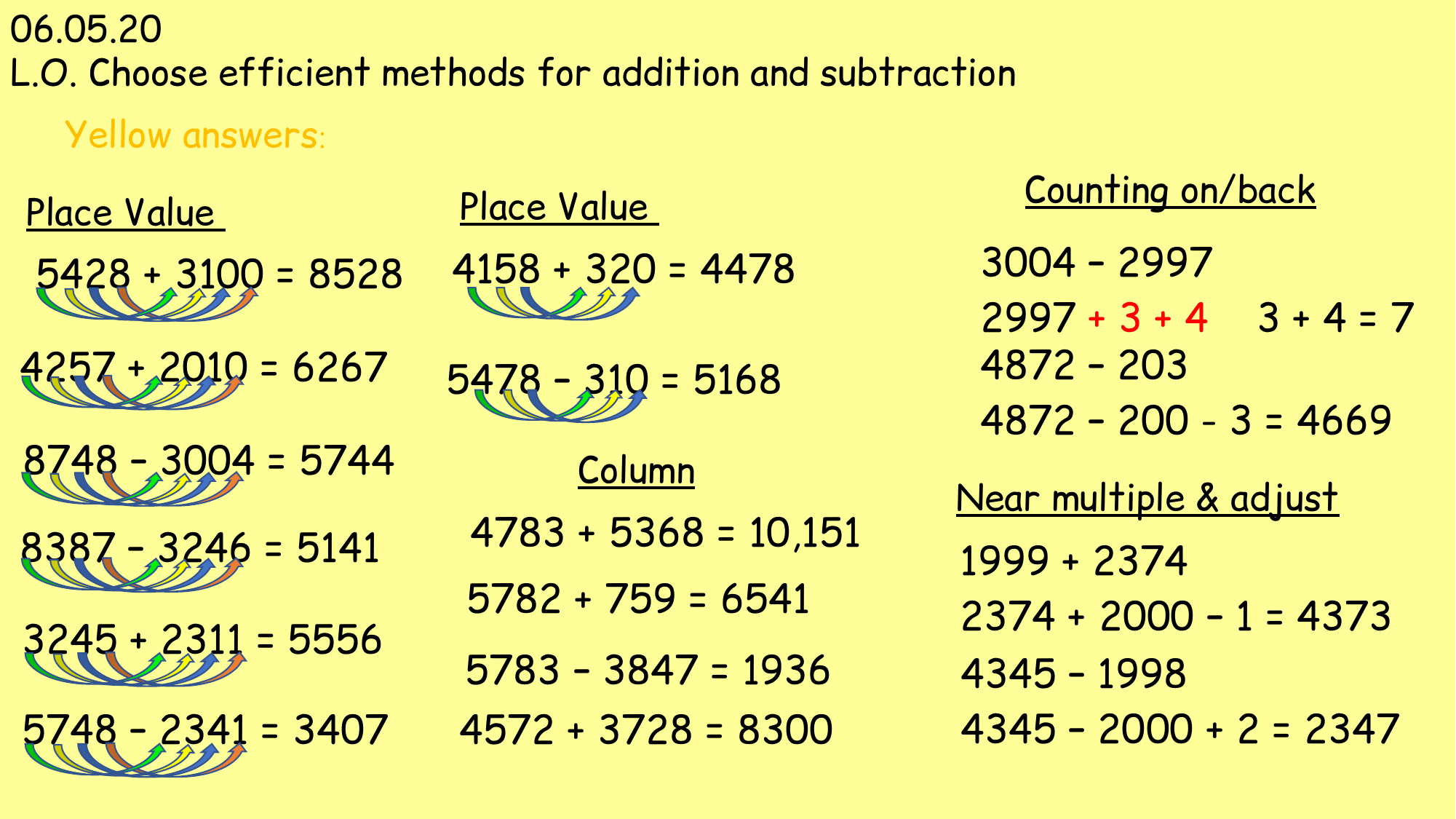

06.05.20
L.O. Choose efficient methods for addition and subtraction
Yellow answers:
Counting on/back
Place Value
Place Value
| 3004 – 2997 2997 + 3 + 4 3 + 4 = 7 |
| --- |
| 4158 + 320 = 4478 |
| --- |
| 5428 + 3100 = 8528 |
| --- |

| 4872 – 203 4872 – 200 - 3 = 4669 |
| --- |
| 4257 + 2010 = 6267 |
| --- |
| 5478 – 310 = 5168 |
| --- |

| 8748 – 3004 = 5744 |
| --- |
Column
Near multiple & adjust

| 4783 + 5368 = 10,151 |
| --- |
| 8387 – 3246 = 5141 |
| --- |
| 1999 + 2374 2374 + 2000 – 1 = 4373 |
| --- |

| 5782 + 759 = 6541 |
| --- |
| 3245 + 2311 = 5556 |
| --- |
| 5783 – 3847 = 1936 |
| --- |
| 4345 – 1998 4345 – 2000 + 2 = 2347 |
| --- |

| 5748 – 2341 = 3407 |
| --- |
| 4572 + 3728 = 8300 |
| --- |